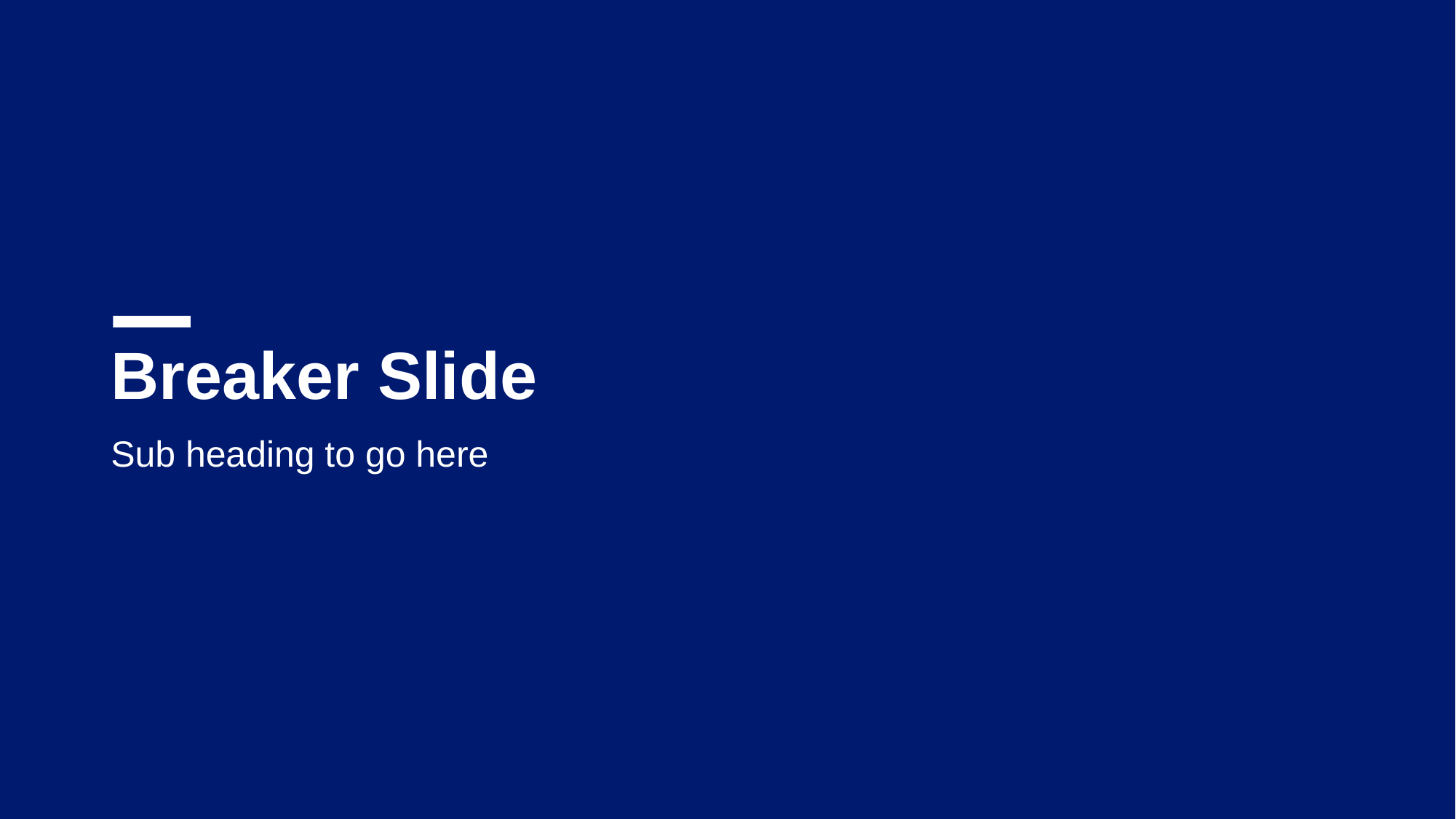

# Breaker Slide
Sub heading to go here